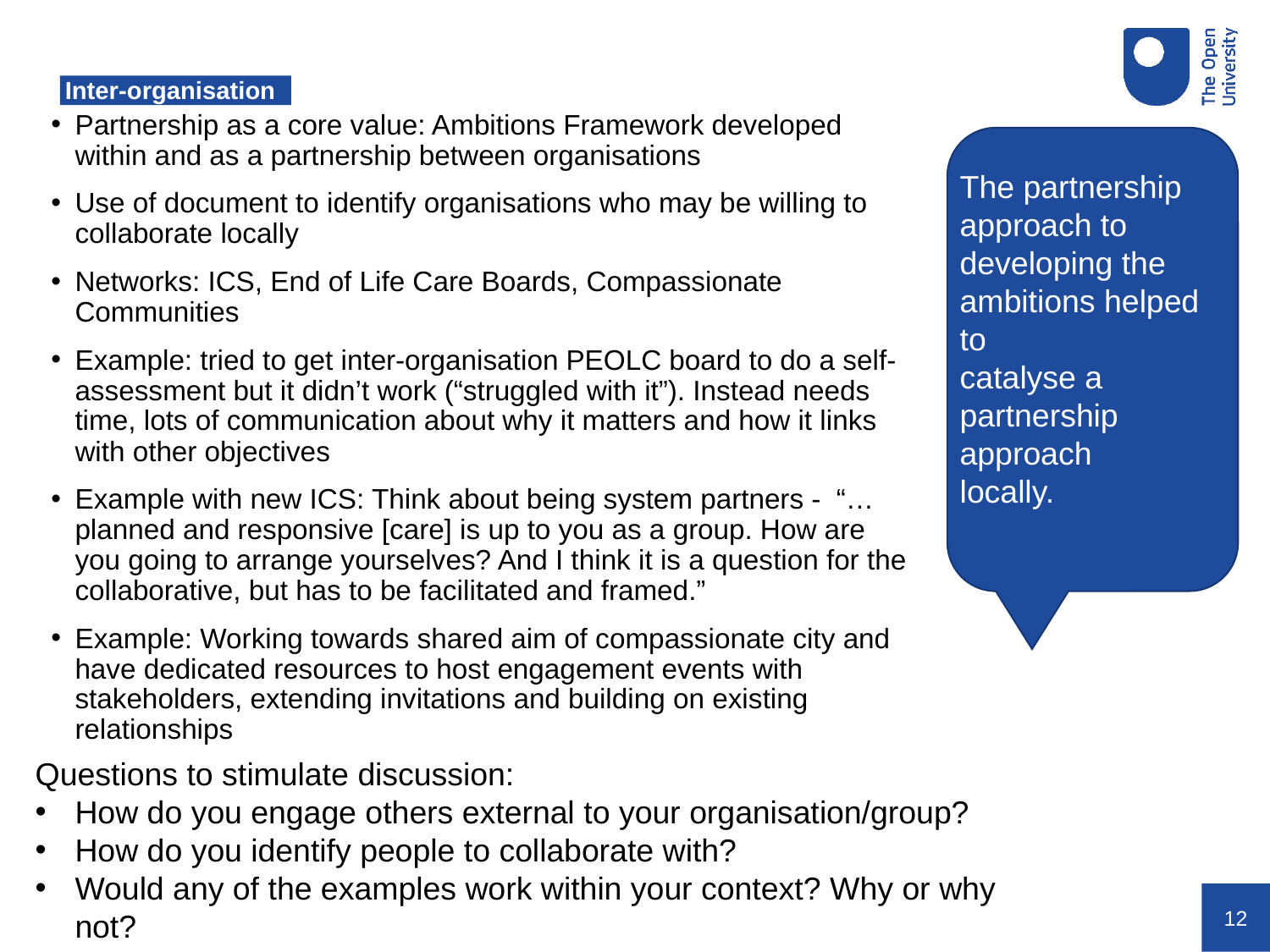

# Inter-organisation
Partnership as a core value: Ambitions Framework developed within and as a partnership between organisations
Use of document to identify organisations who may be willing to collaborate locally
Networks: ICS, End of Life Care Boards, Compassionate Communities
Example: tried to get inter-organisation PEOLC board to do a self-assessment but it didn’t work (“struggled with it”). Instead needs time, lots of communication about why it matters and how it links with other objectives
Example with new ICS: Think about being system partners -  “…planned and responsive [care] is up to you as a group. How are you going to arrange yourselves? And I think it is a question for the collaborative, but has to be facilitated and framed.”
Example: Working towards shared aim of compassionate city and have dedicated resources to host engagement events with stakeholders, extending invitations and building on existing relationships

The partnership approach to
developing the ambitions helped to
catalyse a partnership approach
locally.

Questions to stimulate discussion:
How do you engage others external to your organisation/group?
How do you identify people to collaborate with?
Would any of the examples work within your context? Why or why not?